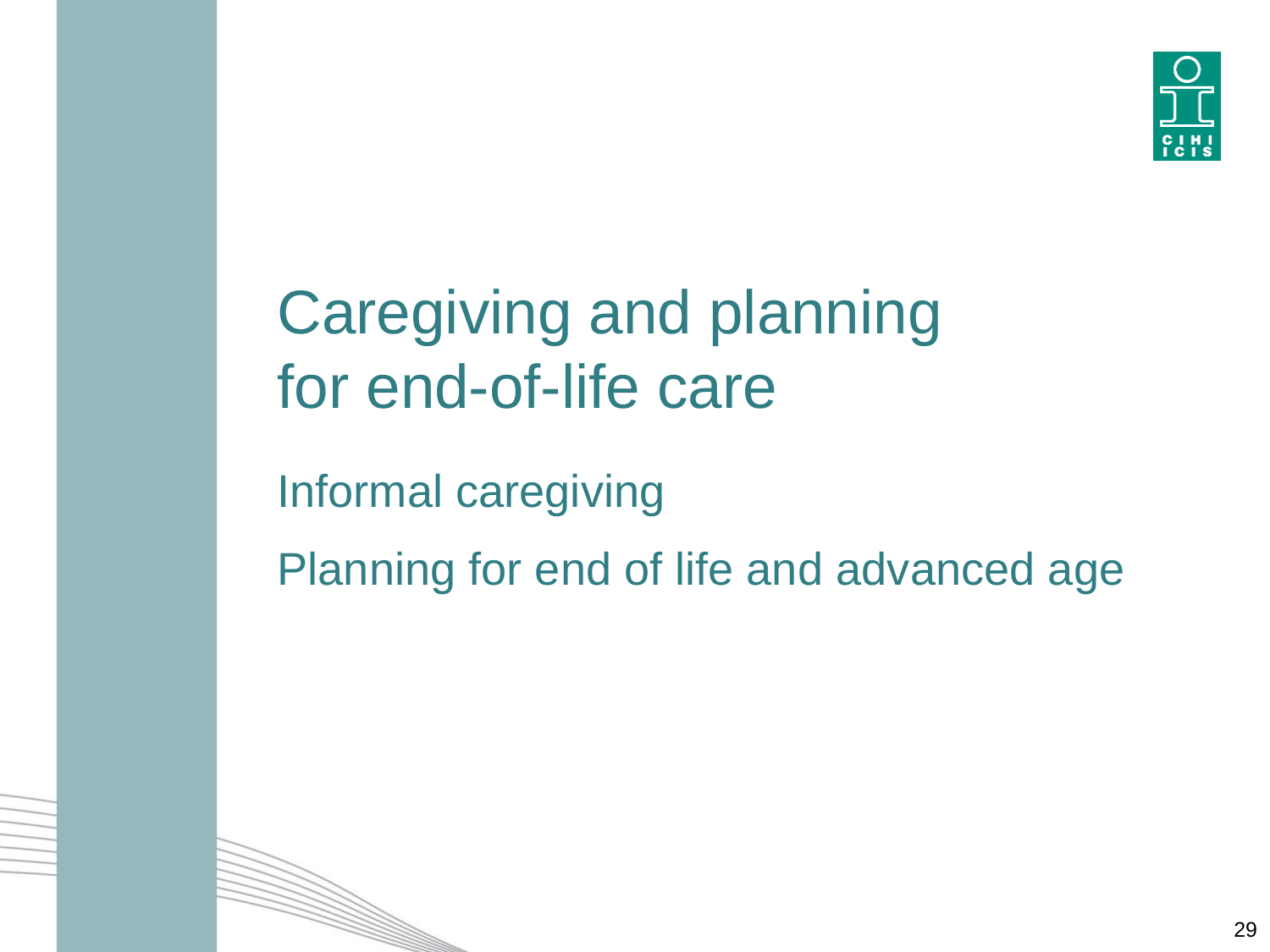

# Caregiving and planning for end-of-life care
Informal caregiving
Planning for end of life and advanced age
29